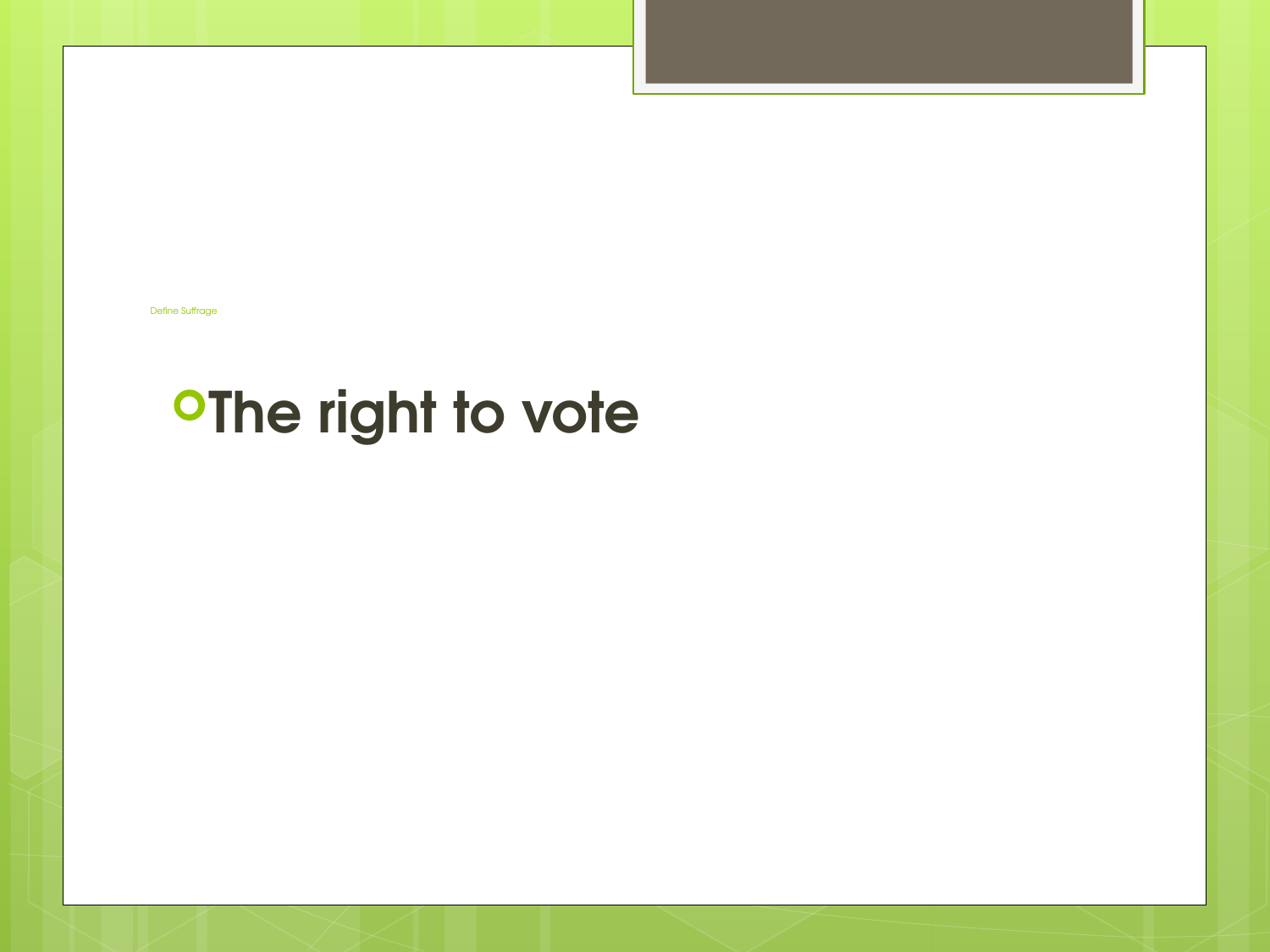

# Define Suffrage
The right to vote